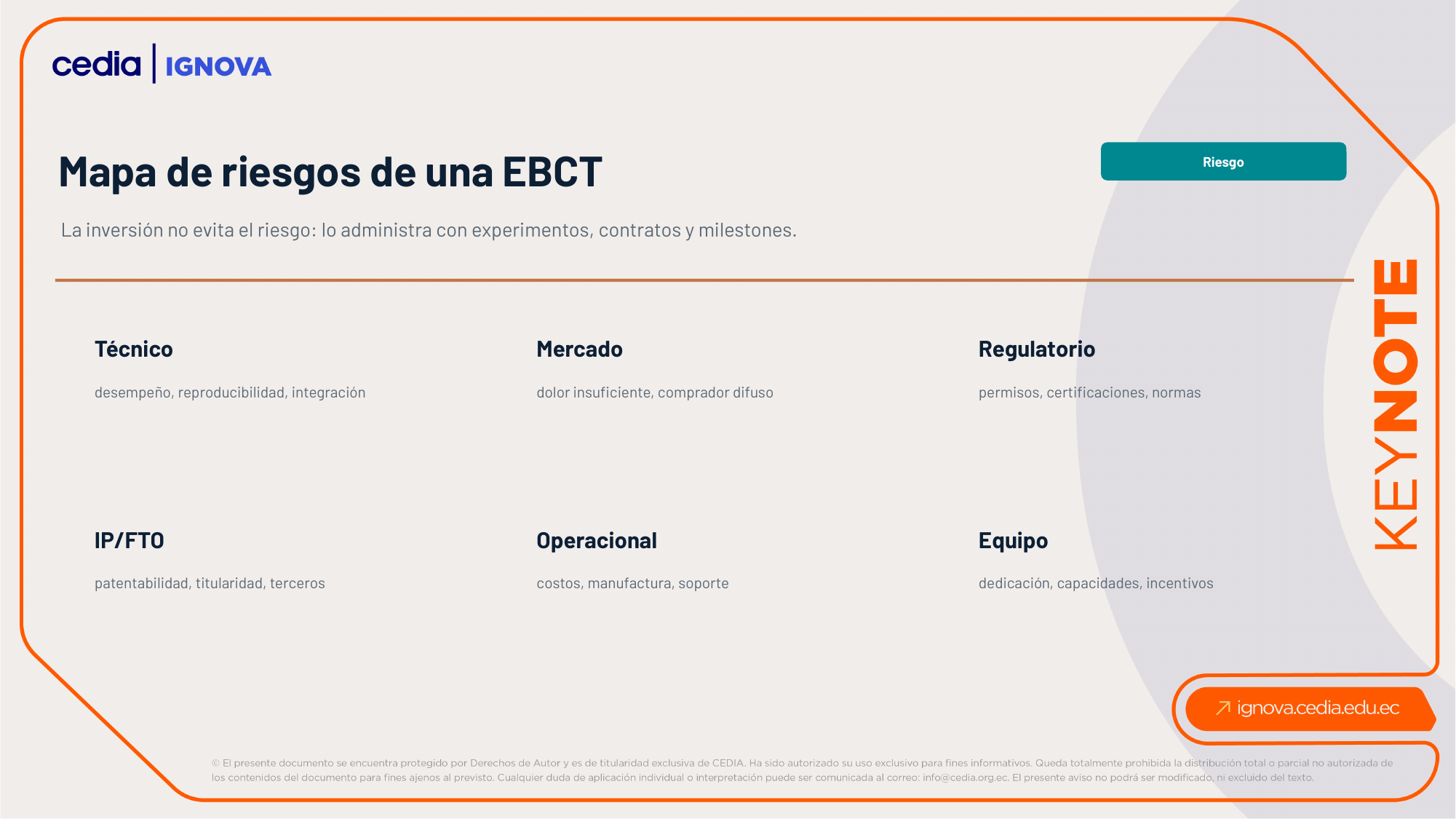

Mapa de riesgos de una EBCT
Riesgo
La inversión no evita el riesgo: lo administra con experimentos, contratos y milestones.

Técnico
Mercado
Regulatorio
desempeño, reproducibilidad, integración
dolor insuficiente, comprador difuso
permisos, certificaciones, normas
IP/FTO
Operacional
Equipo
patentabilidad, titularidad, terceros
costos, manufactura, soporte
dedicación, capacidades, incentivos